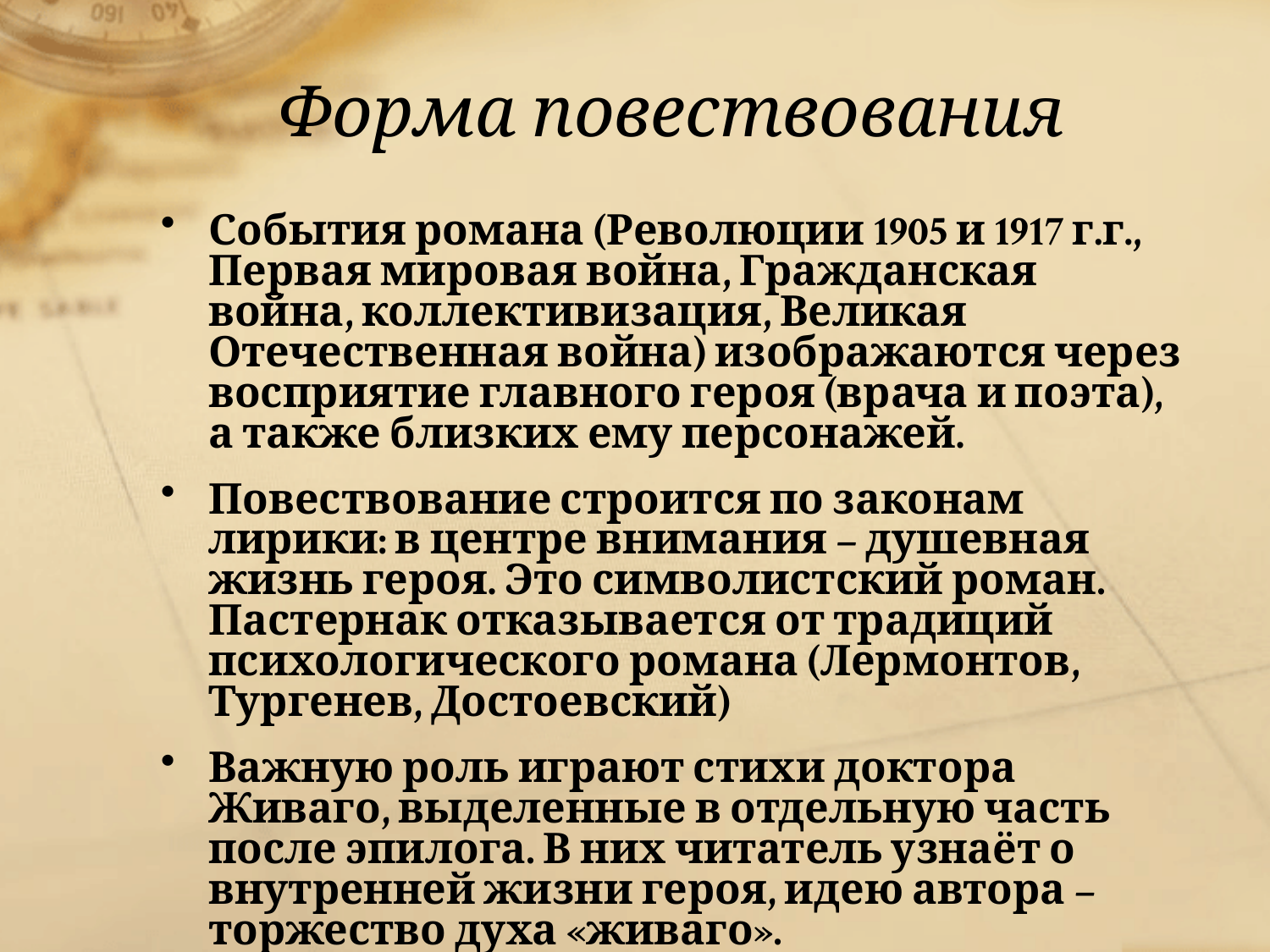

# Форма повествования
События романа (Революции 1905 и 1917 г.г., Первая мировая война, Гражданская война, коллективизация, Великая Отечественная война) изображаются через восприятие главного героя (врача и поэта), а также близких ему персонажей.
Повествование строится по законам лирики: в центре внимания – душевная жизнь героя. Это символистский роман. Пастернак отказывается от традиций психологического романа (Лермонтов, Тургенев, Достоевский)
Важную роль играют стихи доктора Живаго, выделенные в отдельную часть после эпилога. В них читатель узнаёт о внутренней жизни героя, идею автора – торжество духа «живаго».